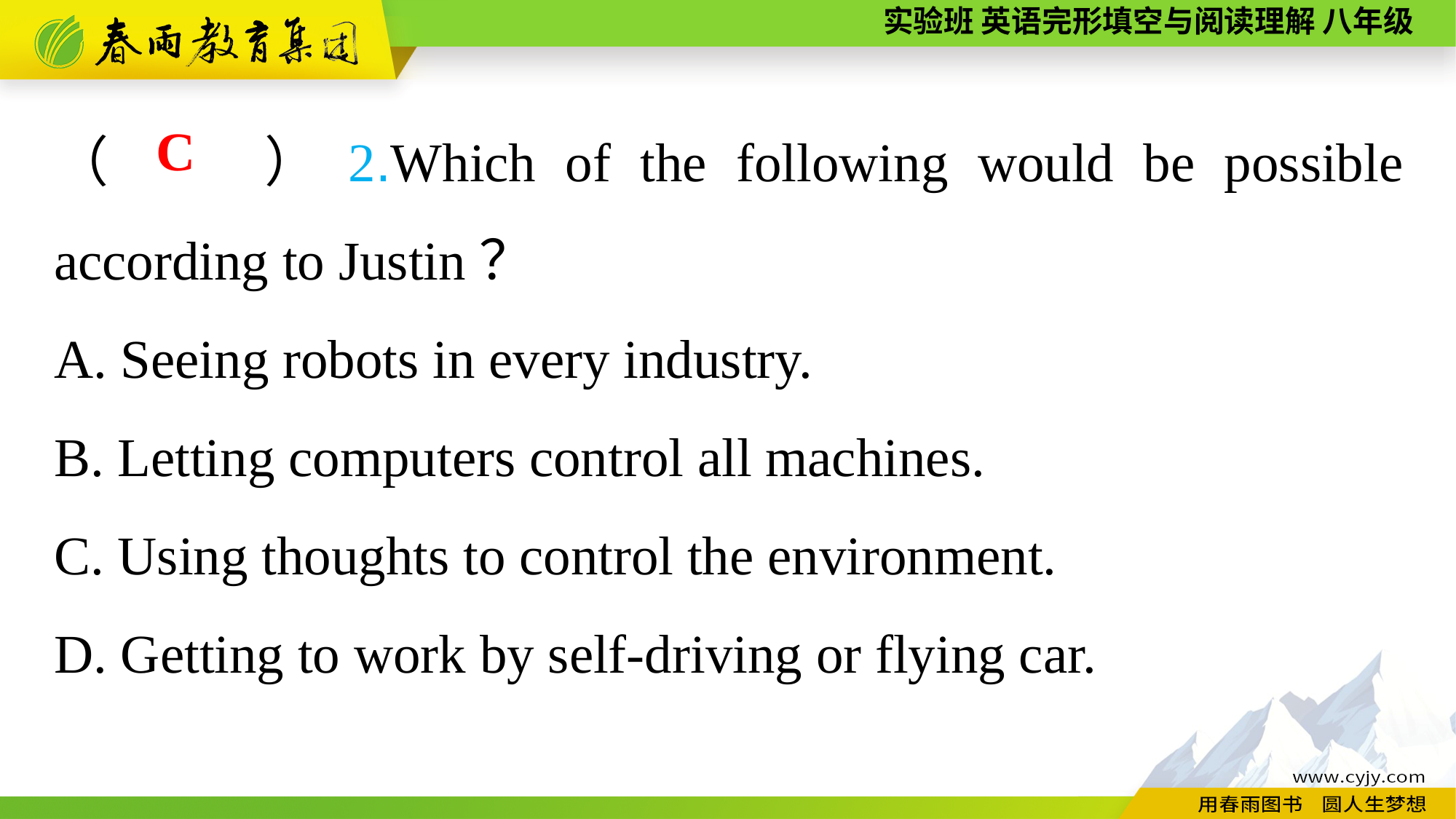

（　　）2.Which of the following would be possible according to Justin？
A. Seeing robots in every industry.
B. Letting computers control all machines.
C. Using thoughts to control the environment.
D. Getting to work by self-driving or flying car.
C